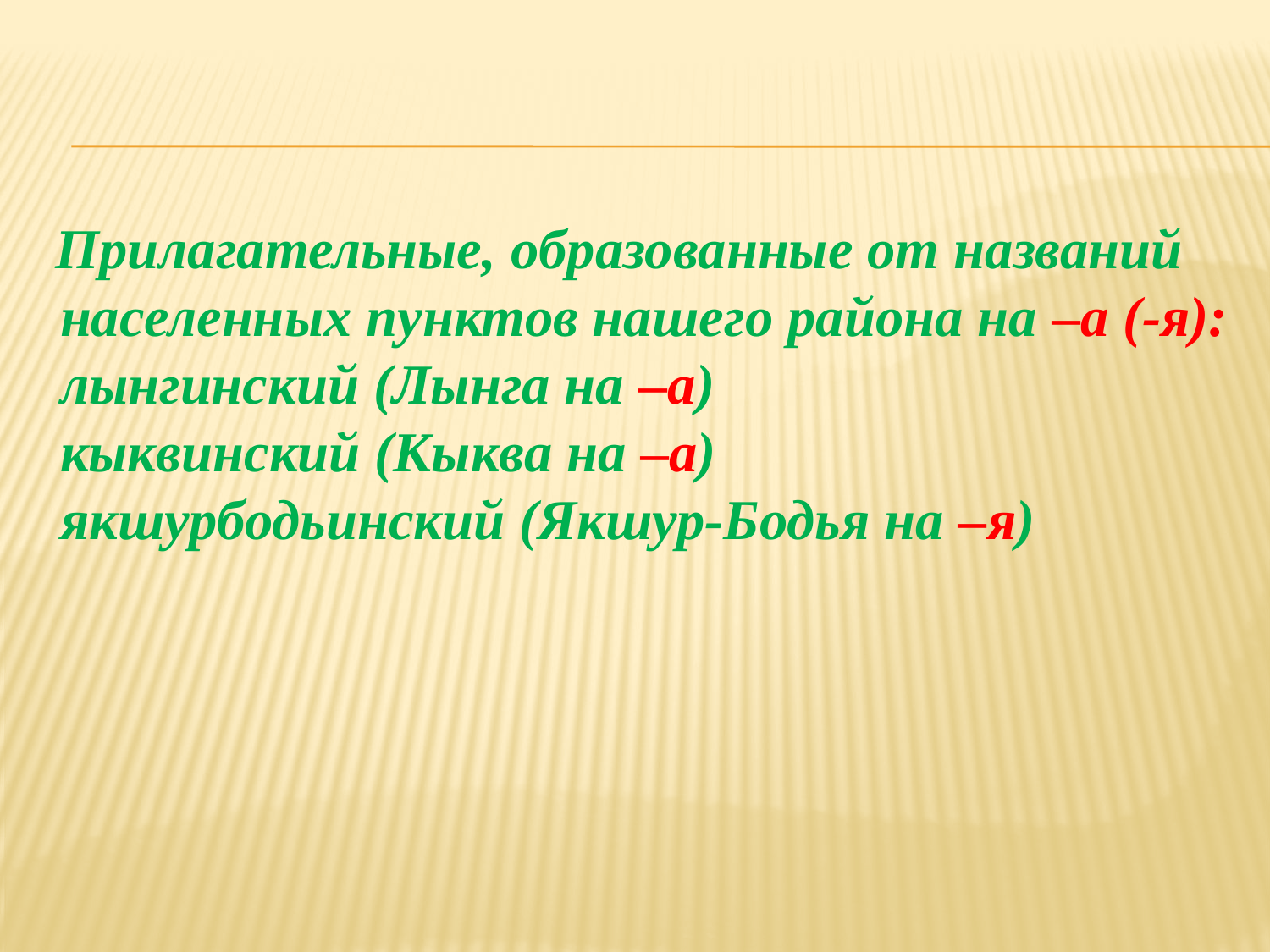

Прилагательные, образованные от названий населенных пунктов нашего района на –а (-я):
лынгинский (Лынга на –а)
кыквинский (Кыква на –а)
якшурбодьинский (Якшур-Бодья на –я)